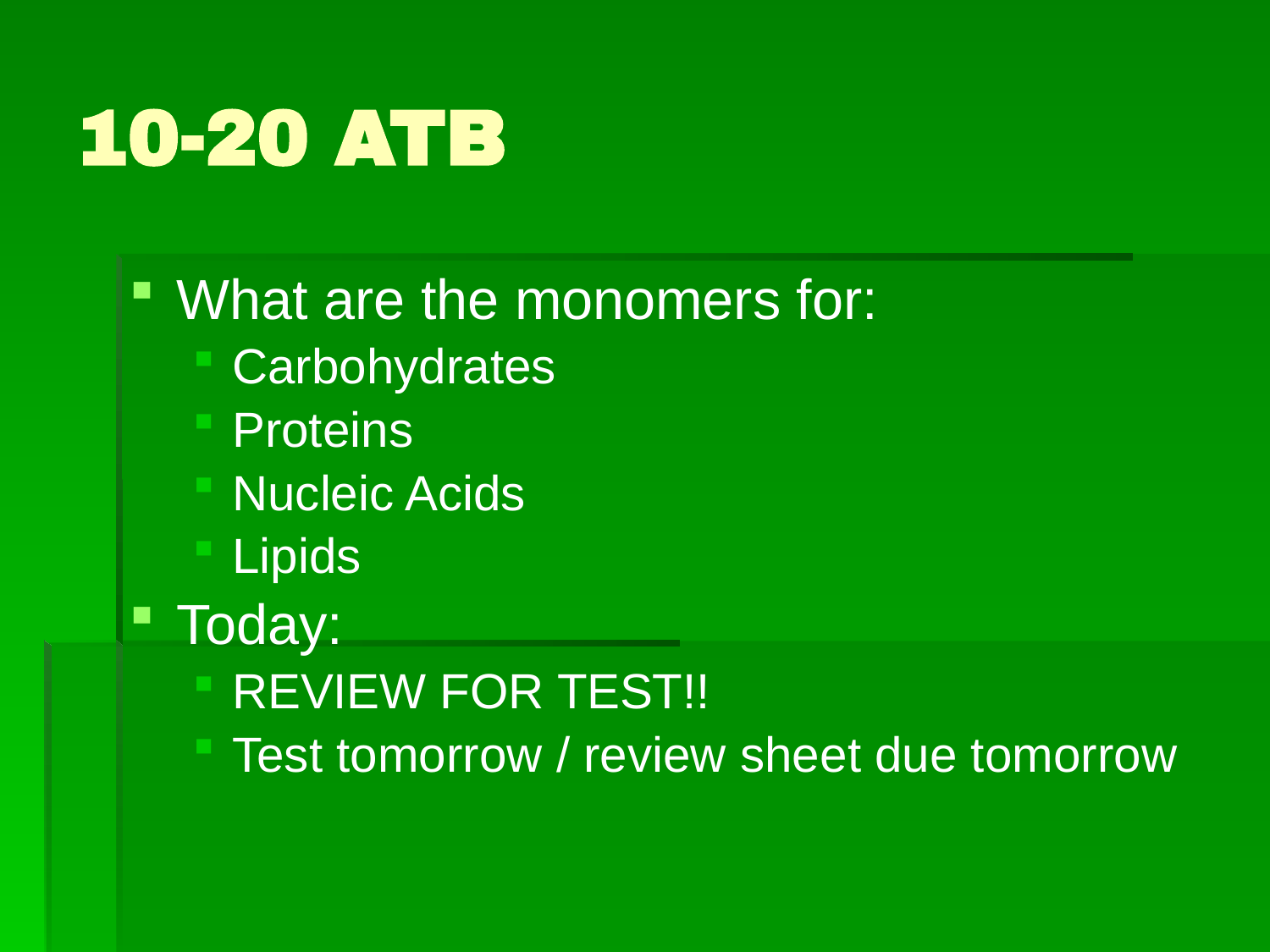

# 10-20 ATB
What are the monomers for:
Carbohydrates
Proteins
Nucleic Acids
Lipids
Today:
REVIEW FOR TEST!!
Test tomorrow / review sheet due tomorrow